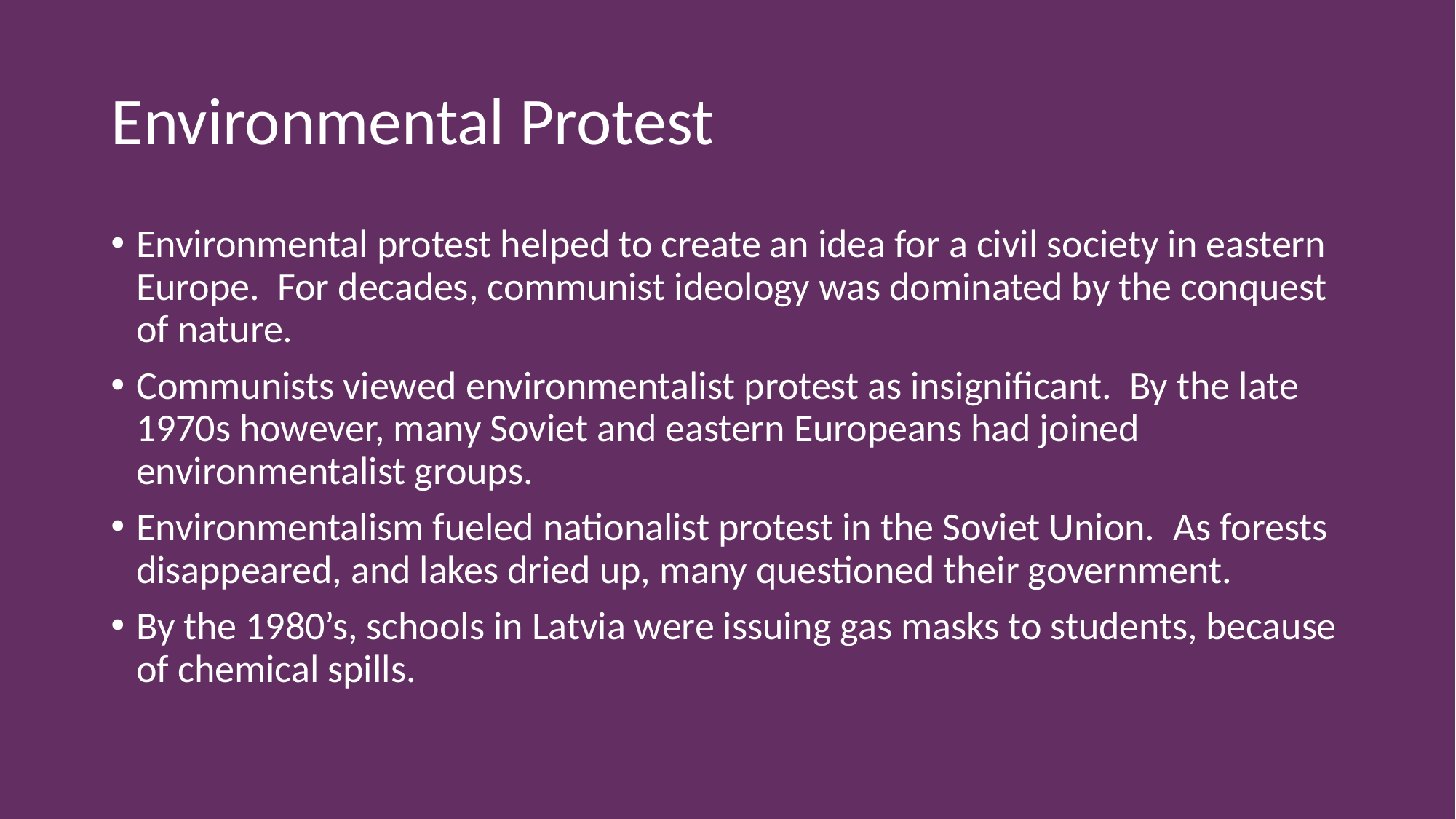

# Environmental Protest
Environmental protest helped to create an idea for a civil society in eastern Europe.  For decades, communist ideology was dominated by the conquest of nature.
Communists viewed environmentalist protest as insignificant.  By the late 1970s however, many Soviet and eastern Europeans had joined environmentalist groups.
Environmentalism fueled nationalist protest in the Soviet Union.  As forests disappeared, and lakes dried up, many questioned their government.
By the 1980’s, schools in Latvia were issuing gas masks to students, because of chemical spills.